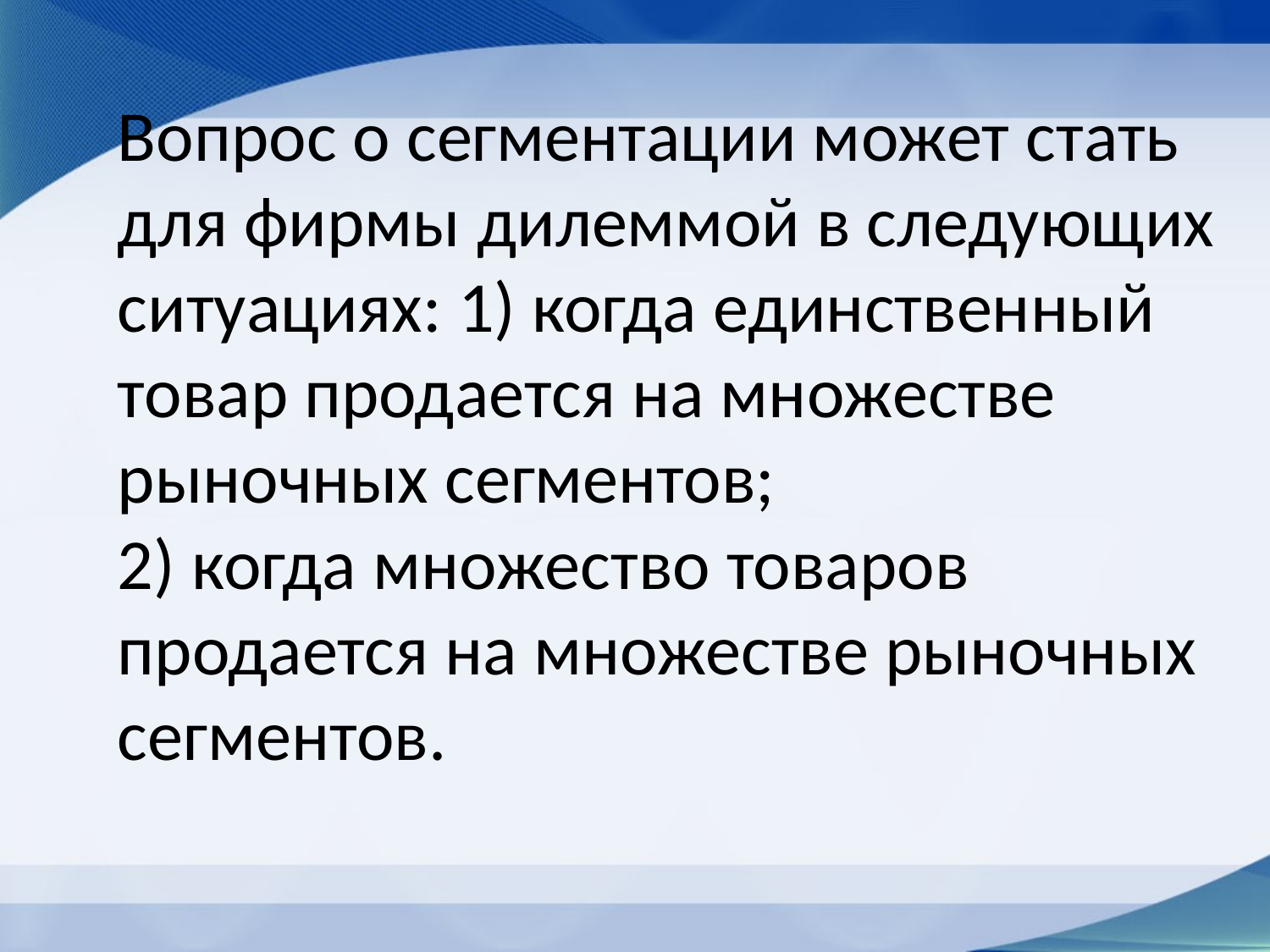

# Вопрос о сегментации может стать для фирмы дилеммой в следующих ситуациях: 1) когда единственный товар продается на множестве рыночных сегментов; 2) когда множество товаров продается на множестве рыночных сегментов.